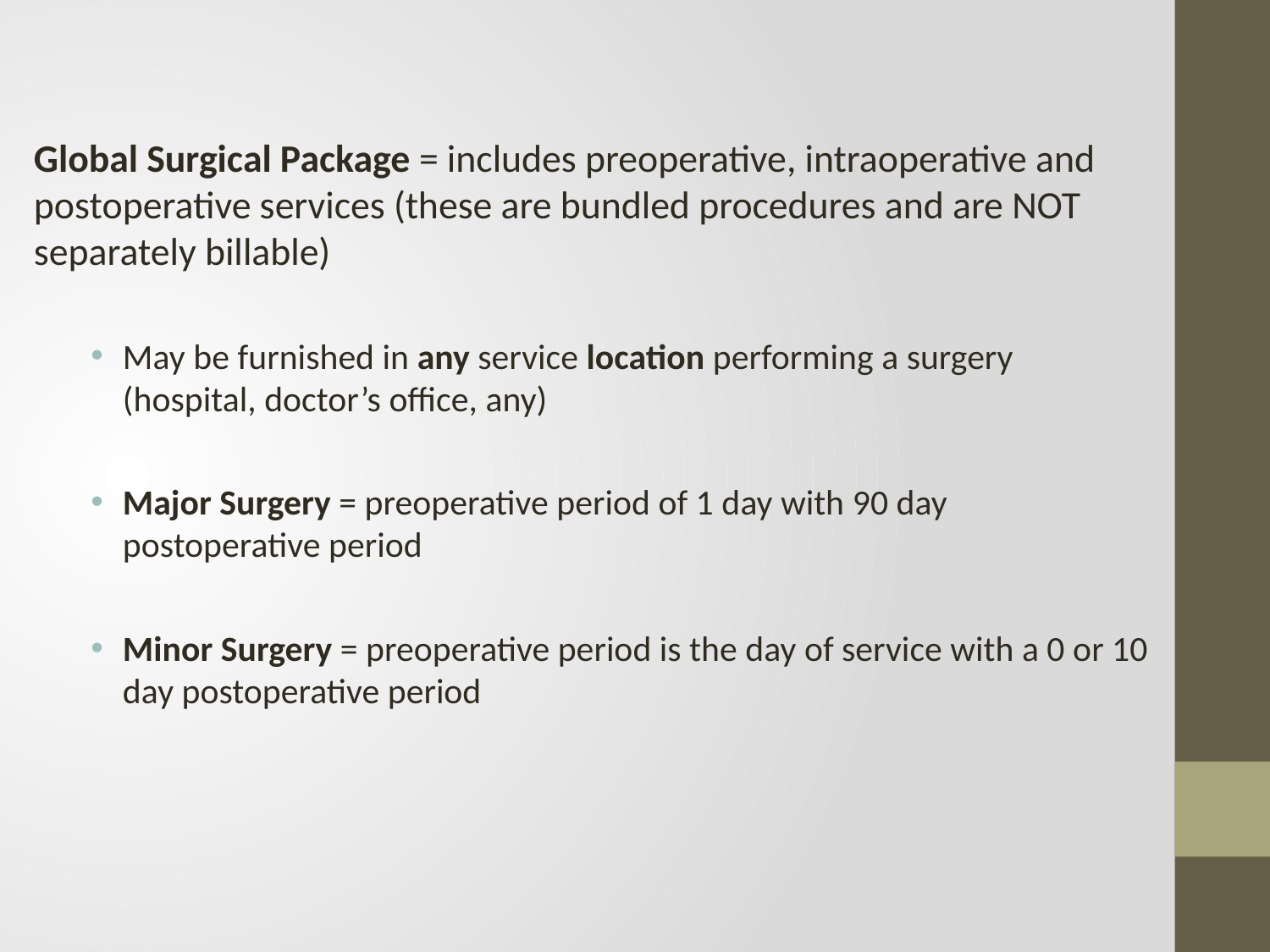

Global Surgical Package = includes preoperative, intraoperative and postoperative services (these are bundled procedures and are NOT separately billable)

May be furnished in any service location performing a surgery (hospital, doctor’s office, any)

Major Surgery = preoperative period of 1 day with 90 day postoperative period

Minor Surgery = preoperative period is the day of service with a 0 or 10 day postoperative period